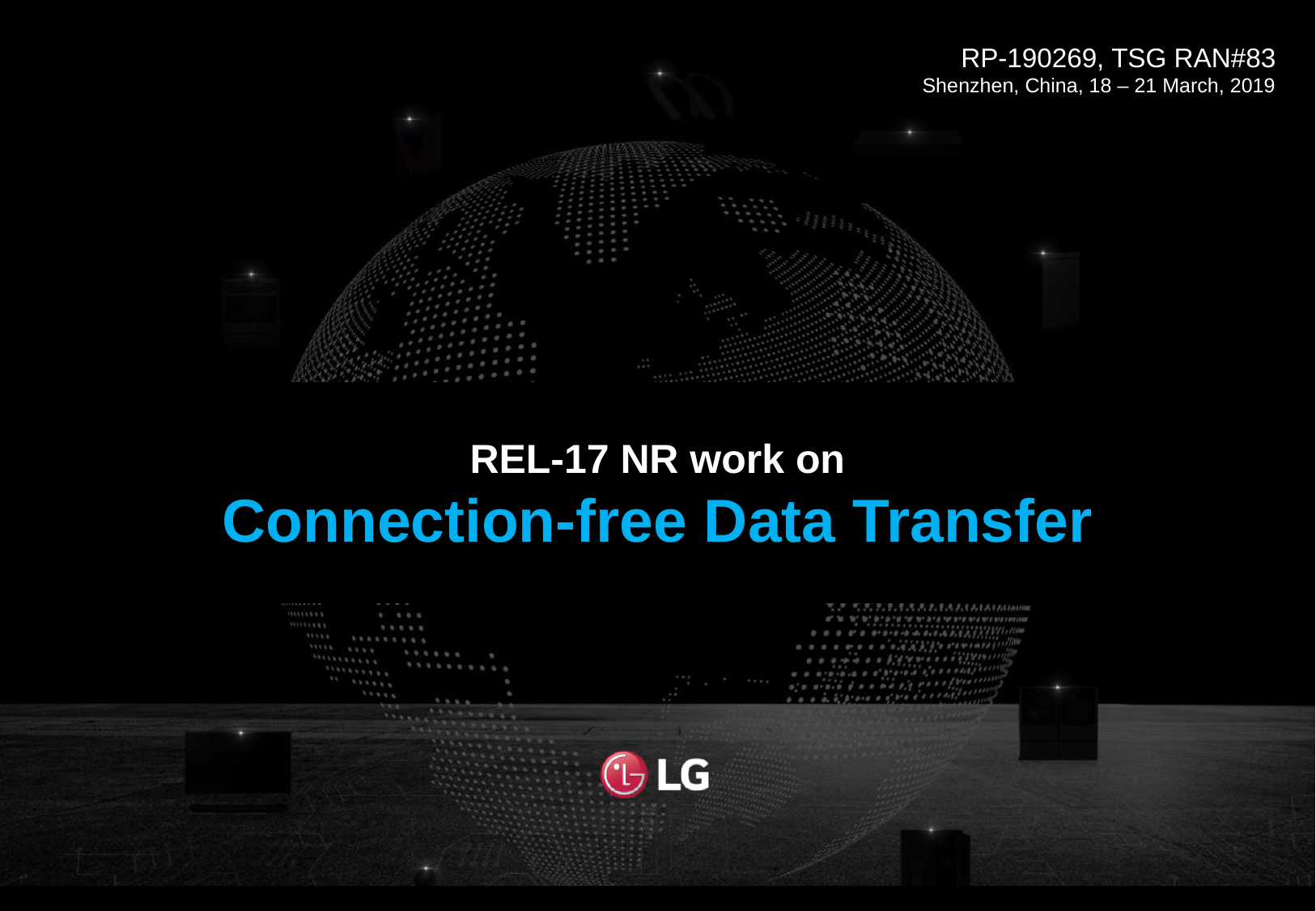

# REL-17 NR work on Connection-free Data Transfer